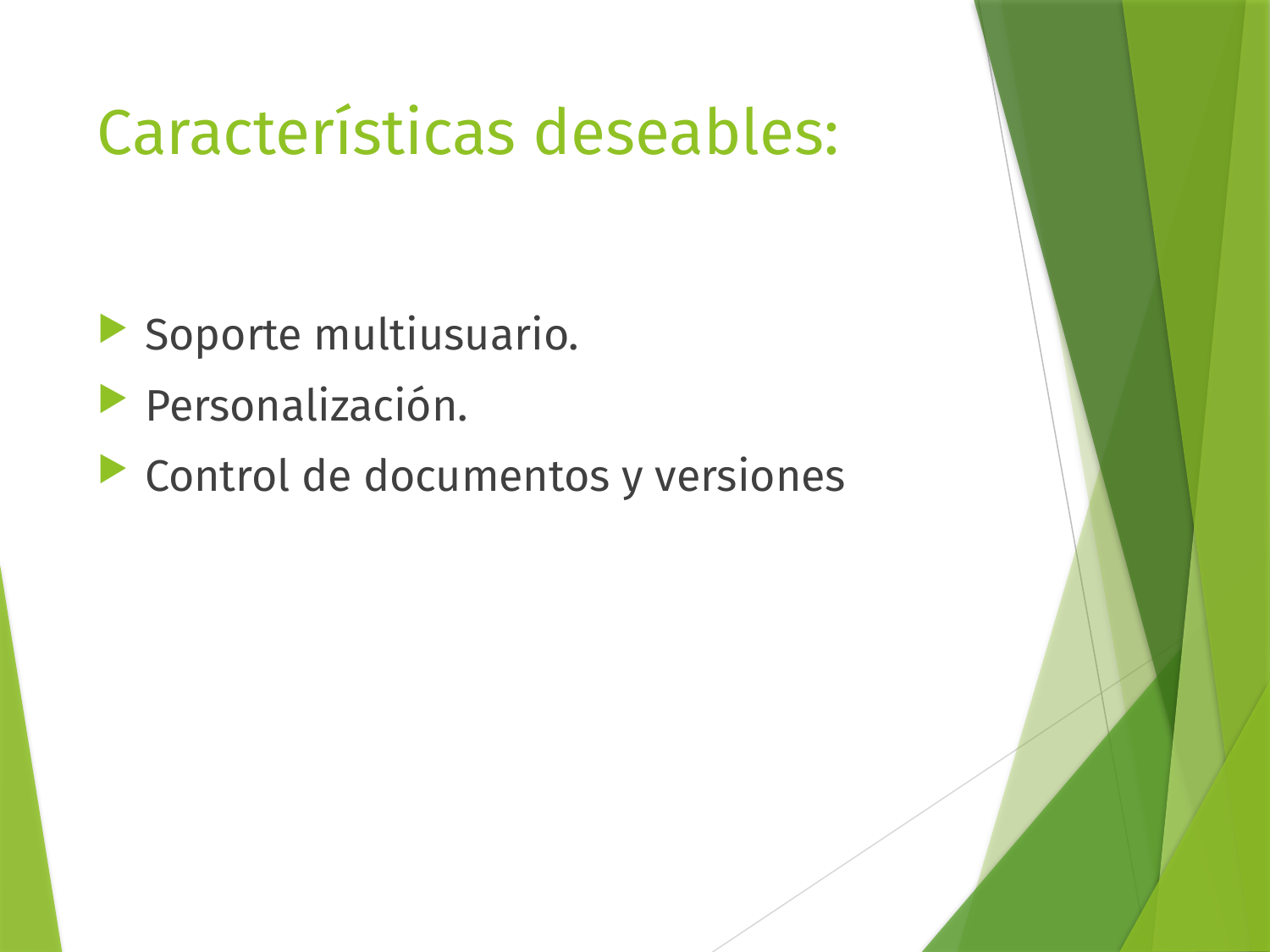

# Características deseables:
Soporte multiusuario.
Personalización.
Control de documentos y versiones